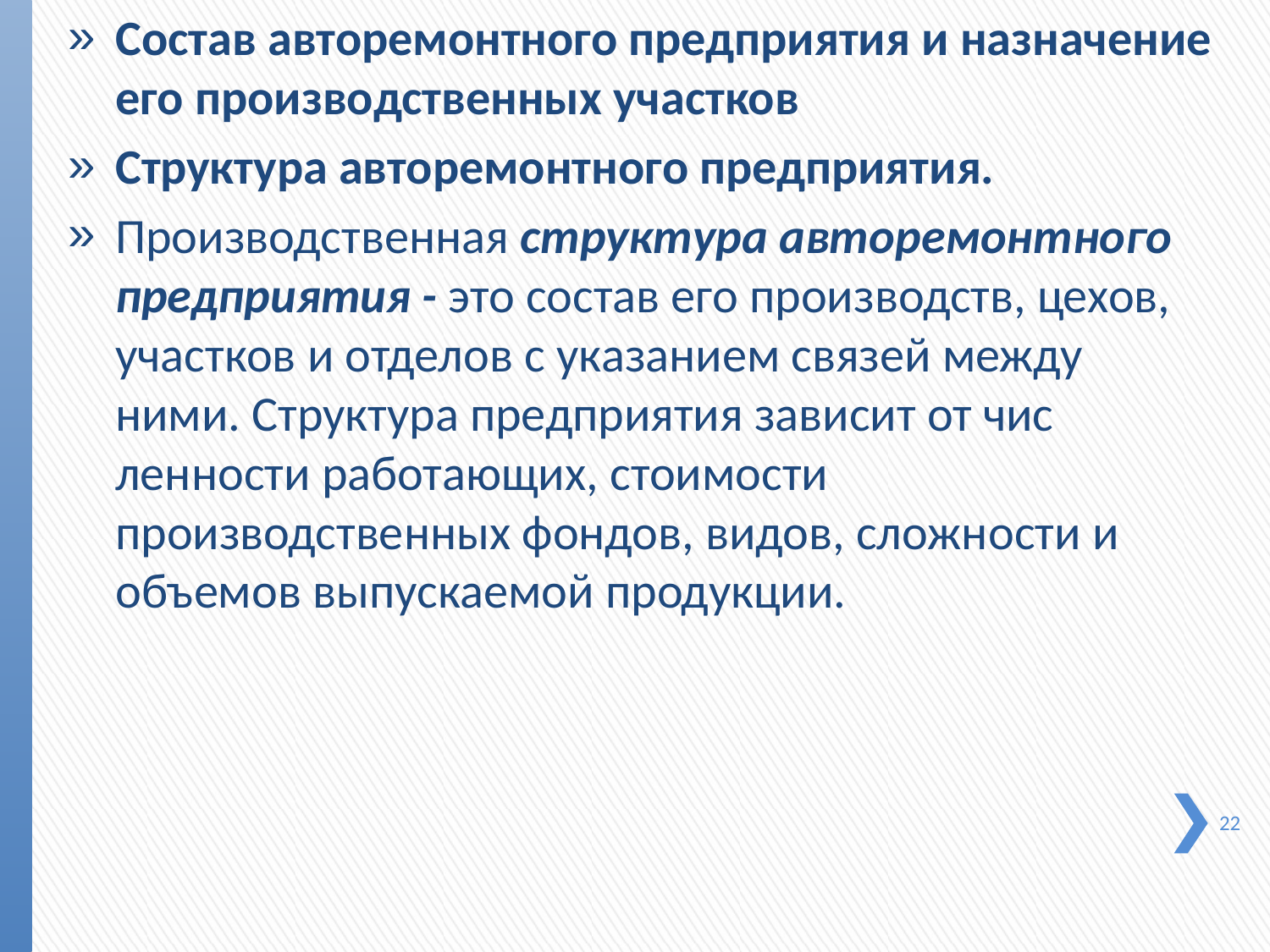

Состав авторемонтного предприятия и назначение его производственных участков
Структура авторемонтного предприятия.
Производ­ственная структура авторемонтного предприятия - это состав его производств, цехов, участков и отделов с указанием связей между ними. Структура предприятия зависит от чис­ленности работающих, стоимости производственных фондов, видов, сложности и объемов выпускаемой продукции.

22